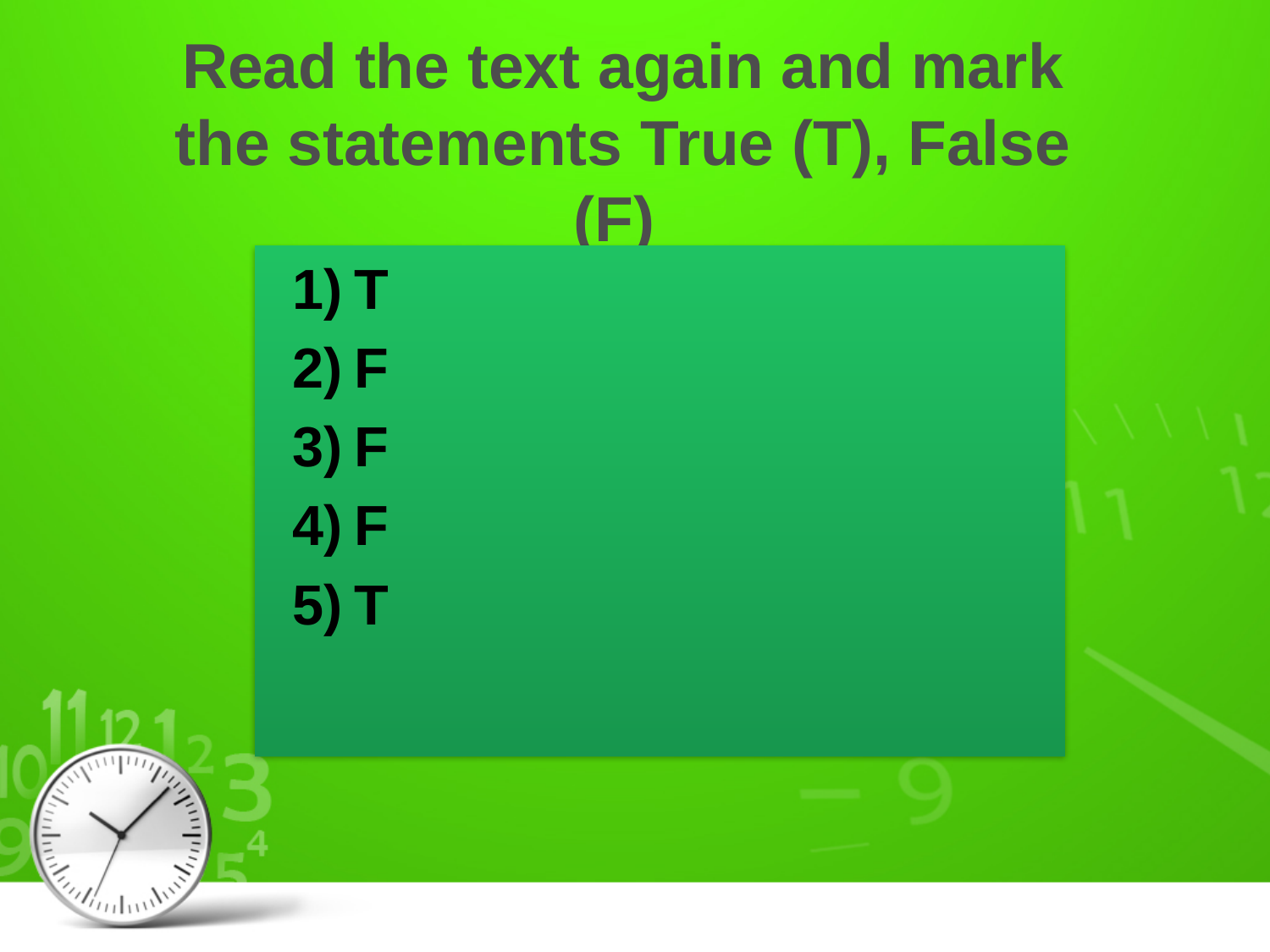

# Read the text again and mark the statements True (T), False (F)
T
F
F
F
T